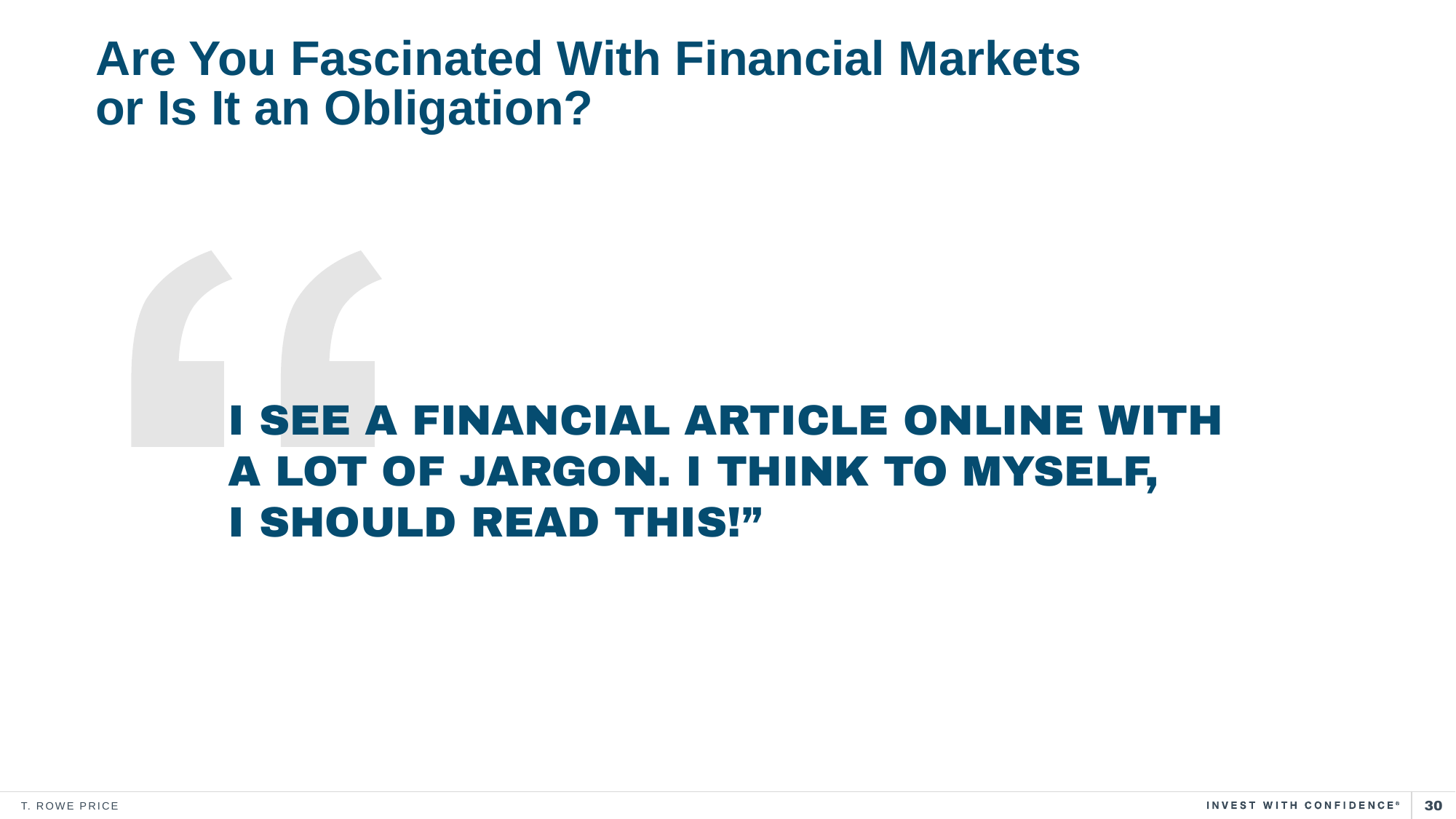

# Are You Fascinated With Financial Markets or Is It an Obligation?

I SEE A FINANCIAL ARTICLE ONLINE WITH A LOT OF JARGON. I THINK TO MYSELF,
I SHOULD READ THIS!”